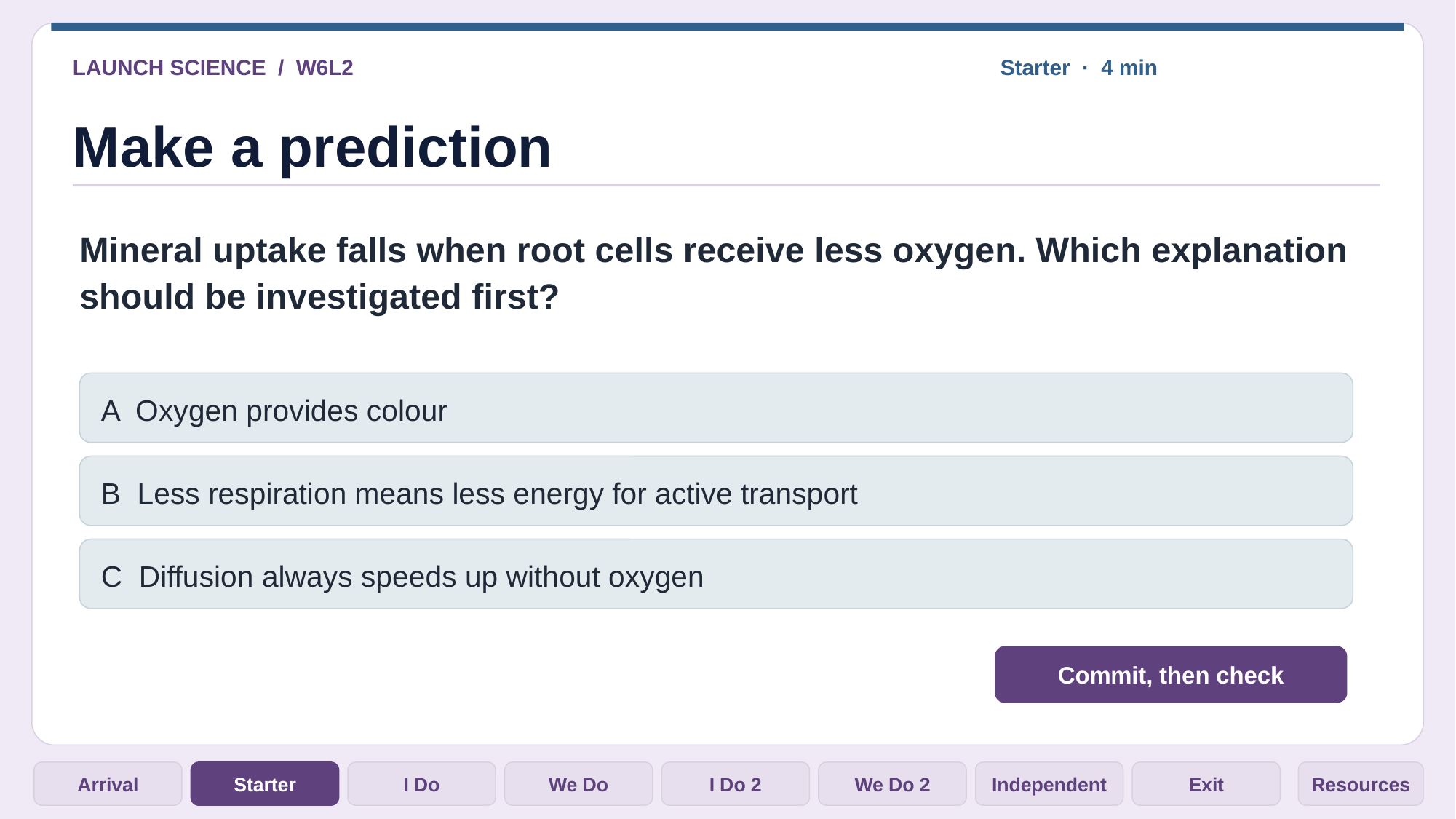

LAUNCH SCIENCE  /  W6L2
Starter  ·  4 min
Make a prediction

Mineral uptake falls when root cells receive less oxygen. Which explanation should be investigated first?

A  Oxygen provides colour

B  Less respiration means less energy for active transport

C  Diffusion always speeds up without oxygen
Commit, then check
Arrival
Starter
I Do
We Do
I Do 2
We Do 2
Independent
Exit
Resources